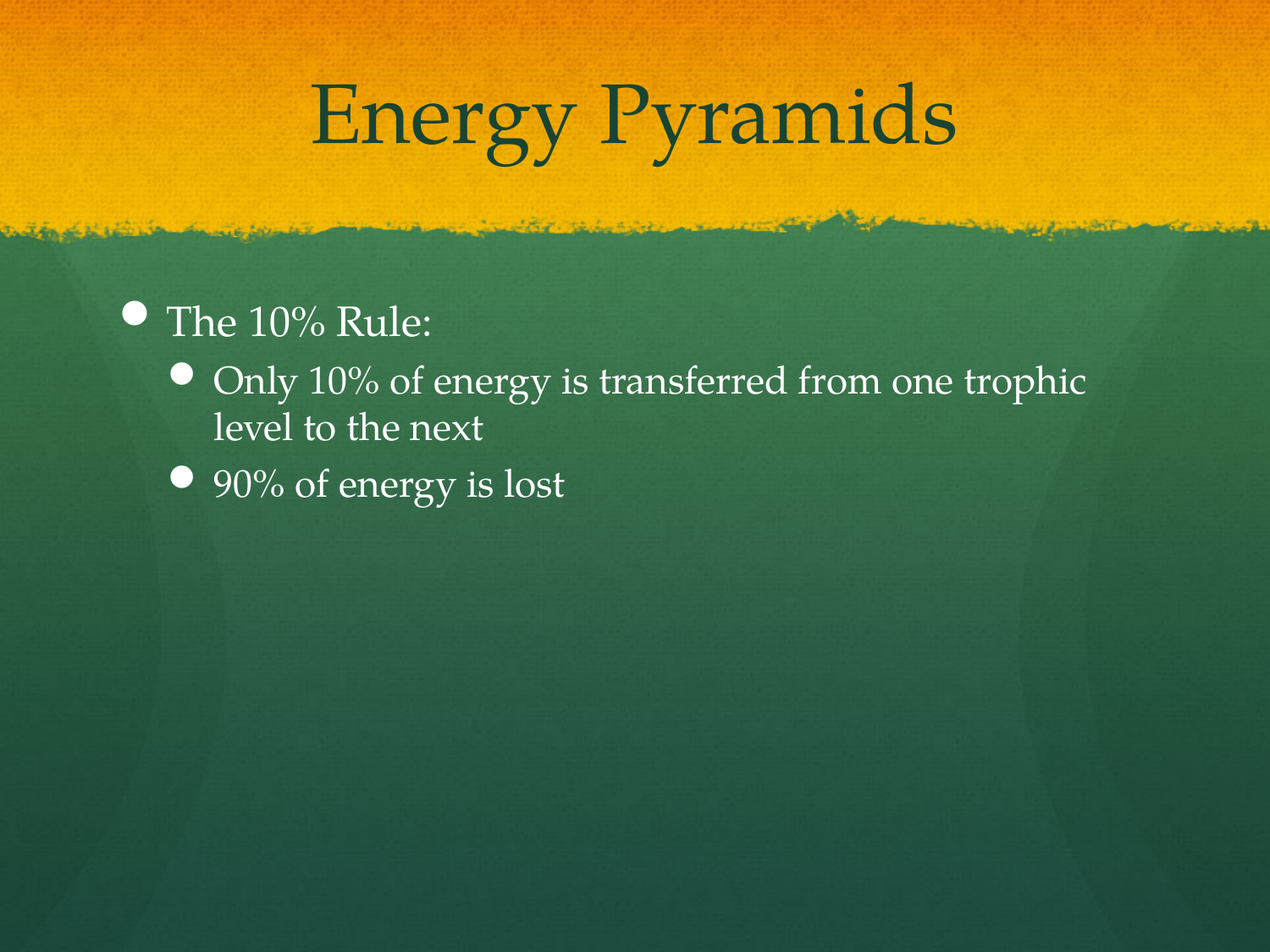

# Energy Pyramids
The 10% Rule:
Only 10% of energy is transferred from one trophic level to the next
90% of energy is lost